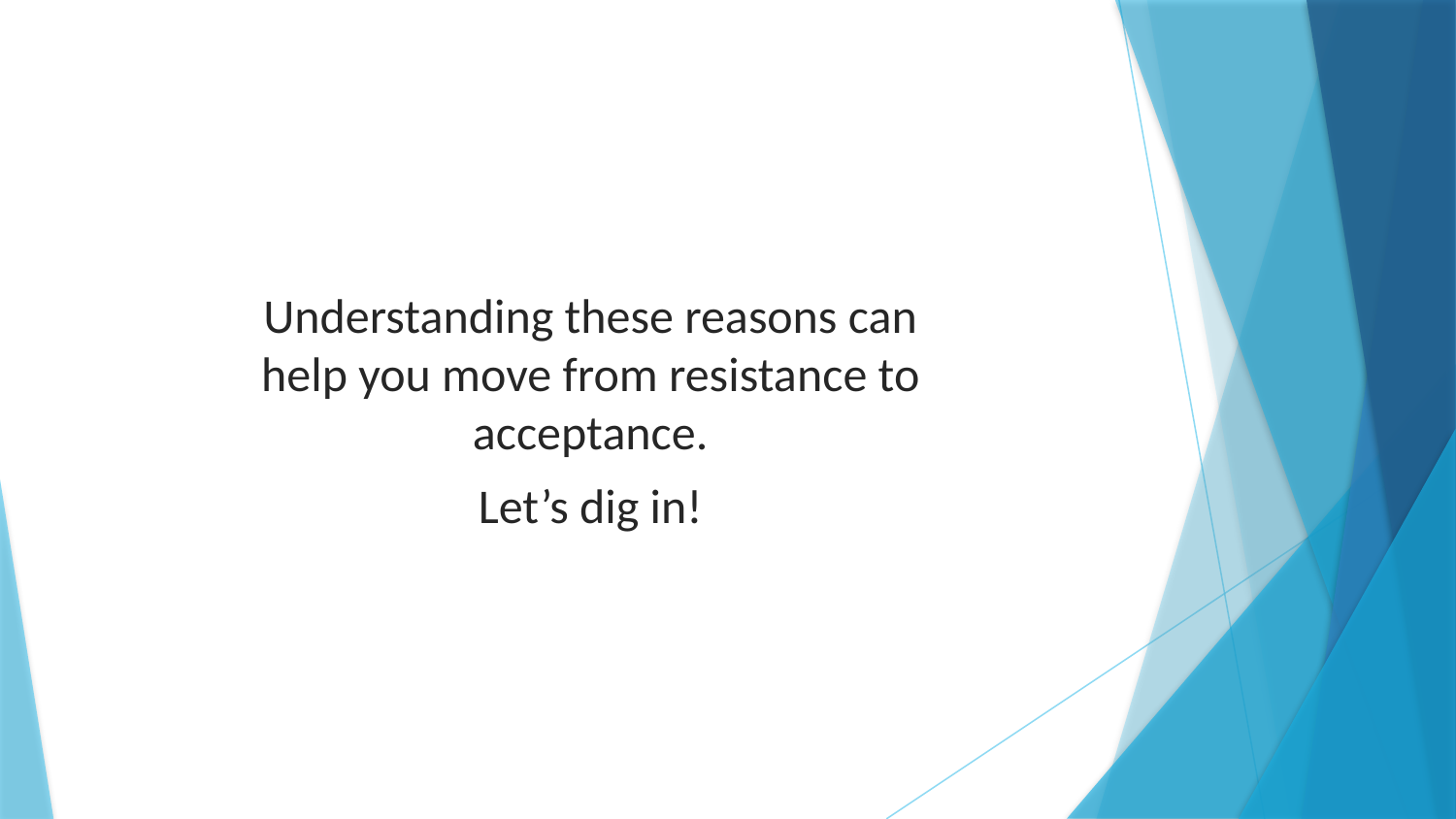

Understanding these reasons can help you move from resistance to acceptance.
Let’s dig in!